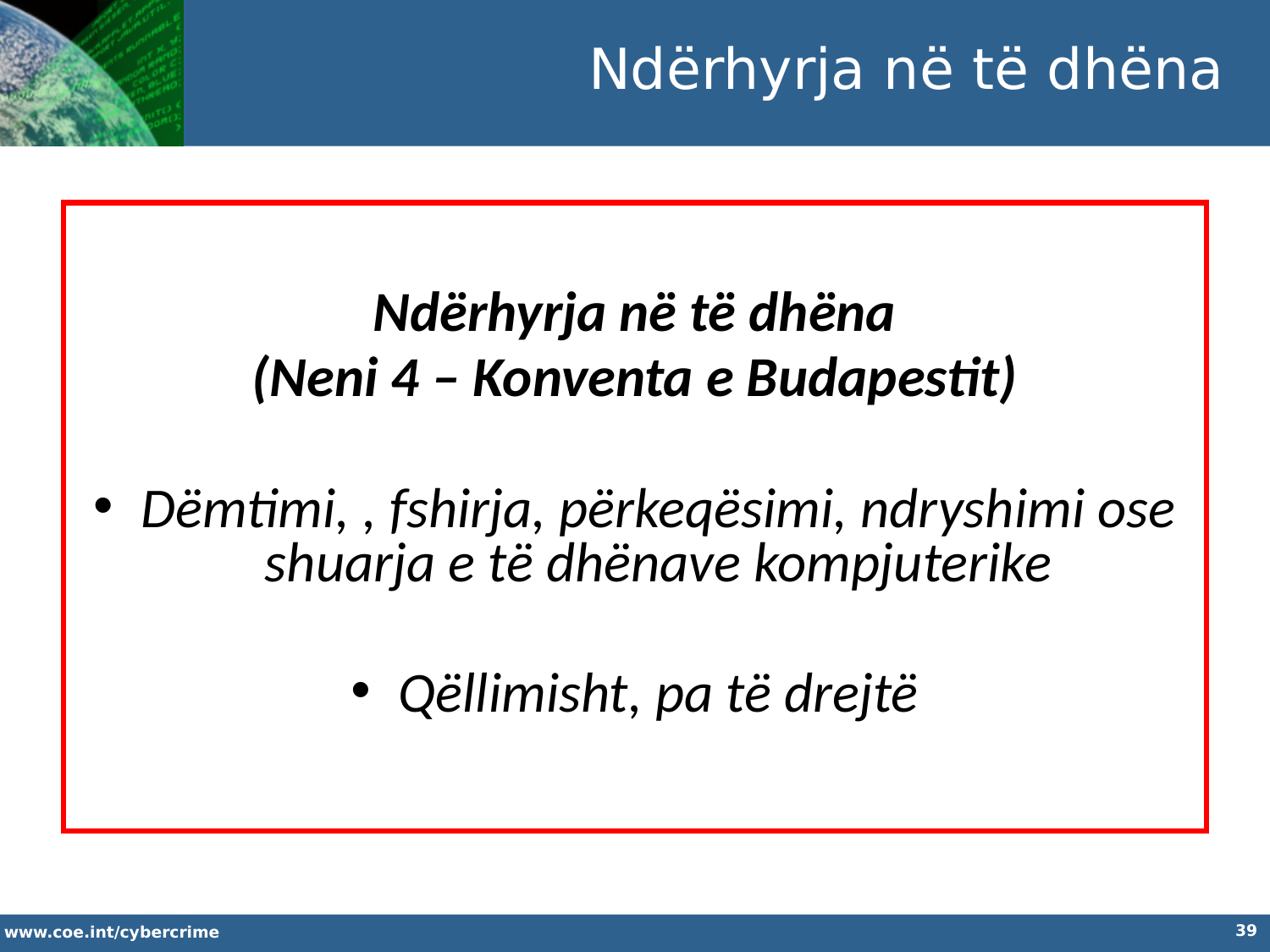

Ndërhyrja në të dhëna

Ndërhyrja në të dhëna
(Neni 4 – Konventa e Budapestit)

Dëmtimi, , fshirja, përkeqësimi, ndryshimi ose shuarja e të dhënave kompjuterike

Qëllimisht, pa të drejtë